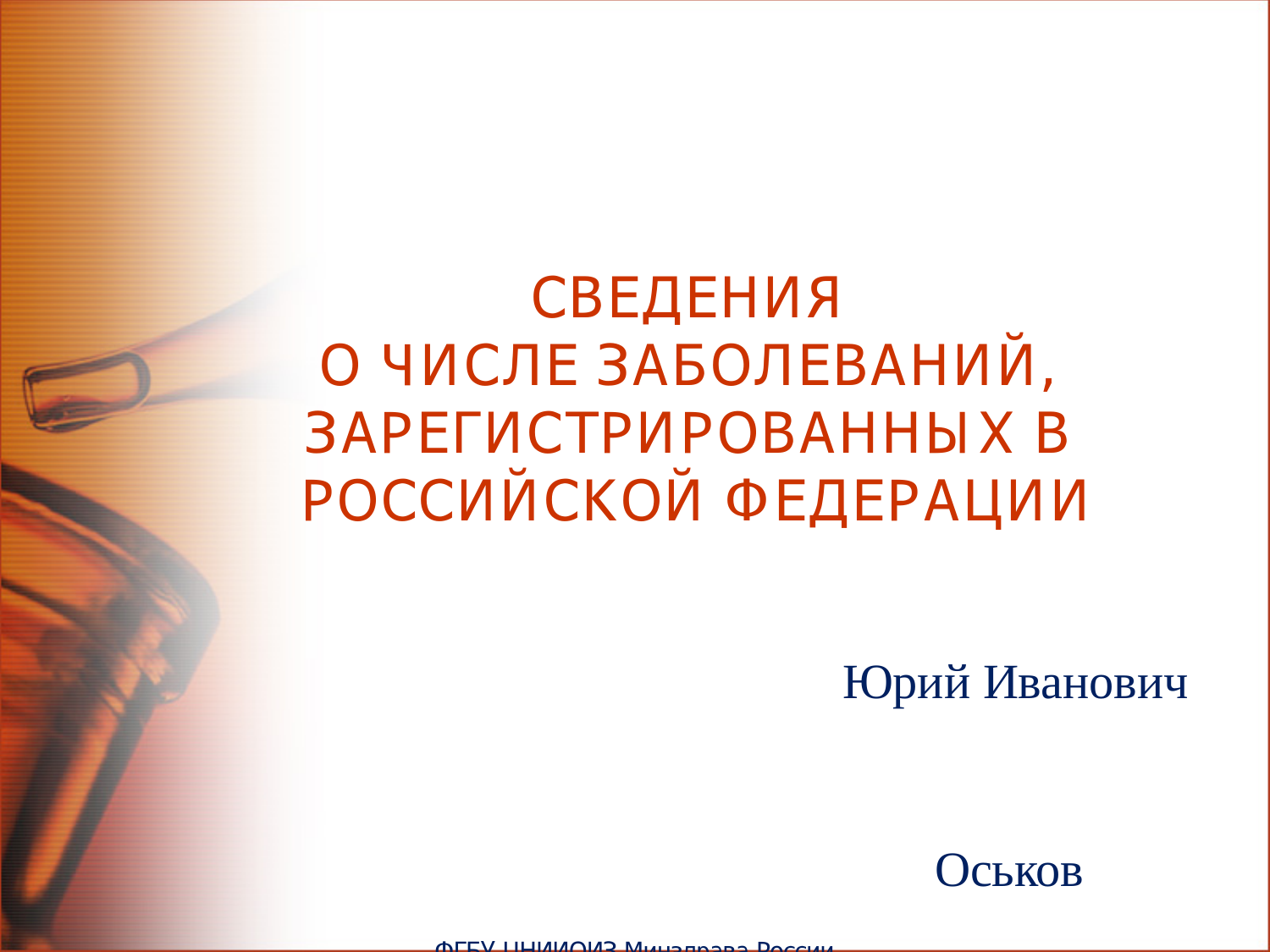

# СВЕДЕНИЯ О ЧИСЛЕ ЗАБОЛЕВАНИЙ, ЗАРЕГИСТРИРОВАННЫХ В РОССИЙСКОЙ ФЕДЕРАЦИИ

                                                               Юрий Иванович
                                                             Оськов

ФГБУ ЦНИИОИЗ Минздрава России
04 декабря 2020 года
 г.Москва